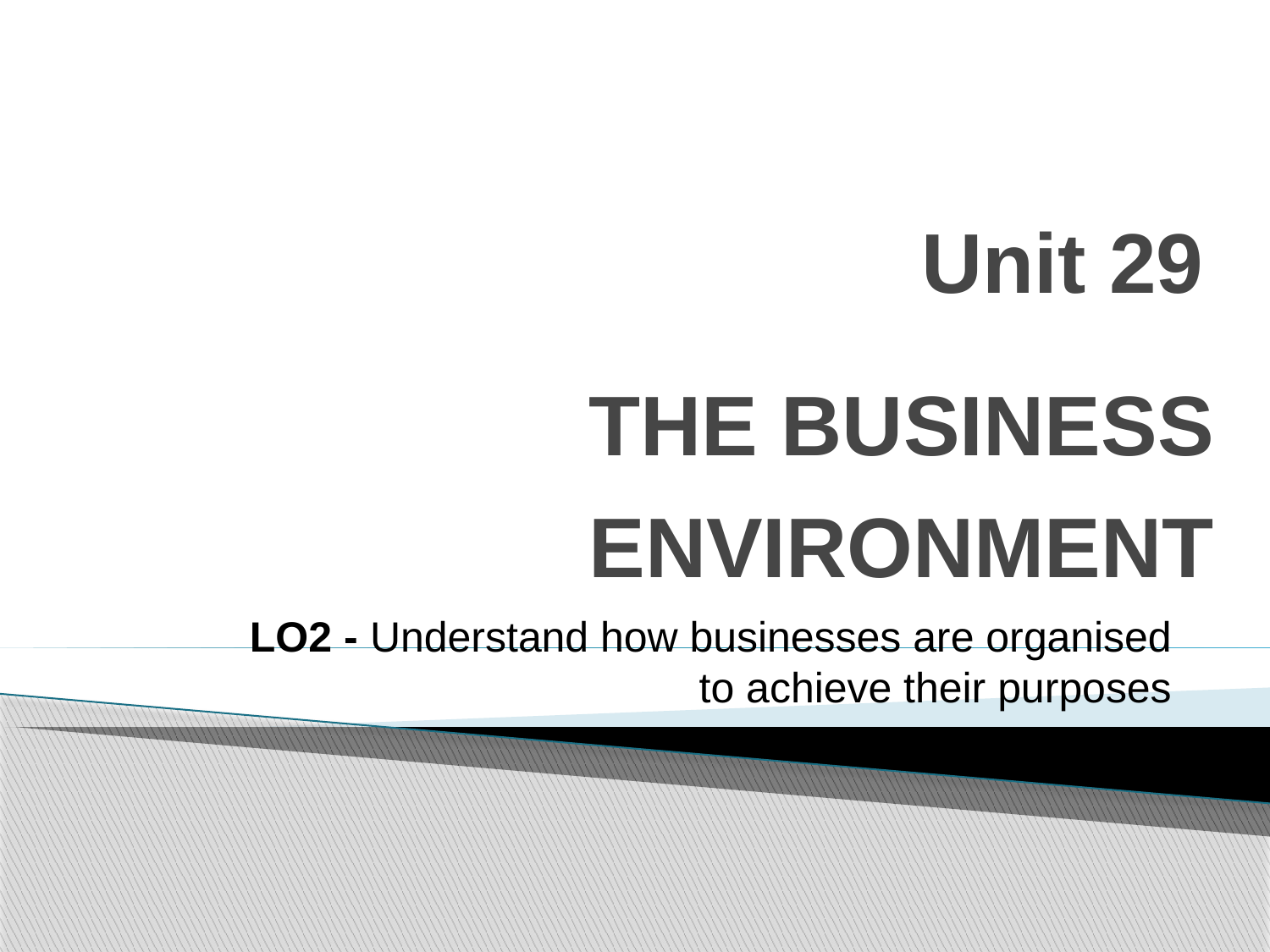

# Unit 29
THE BUSINESS
ENVIRONMENT
LO2 - Understand how businesses are organised
to achieve their purposes